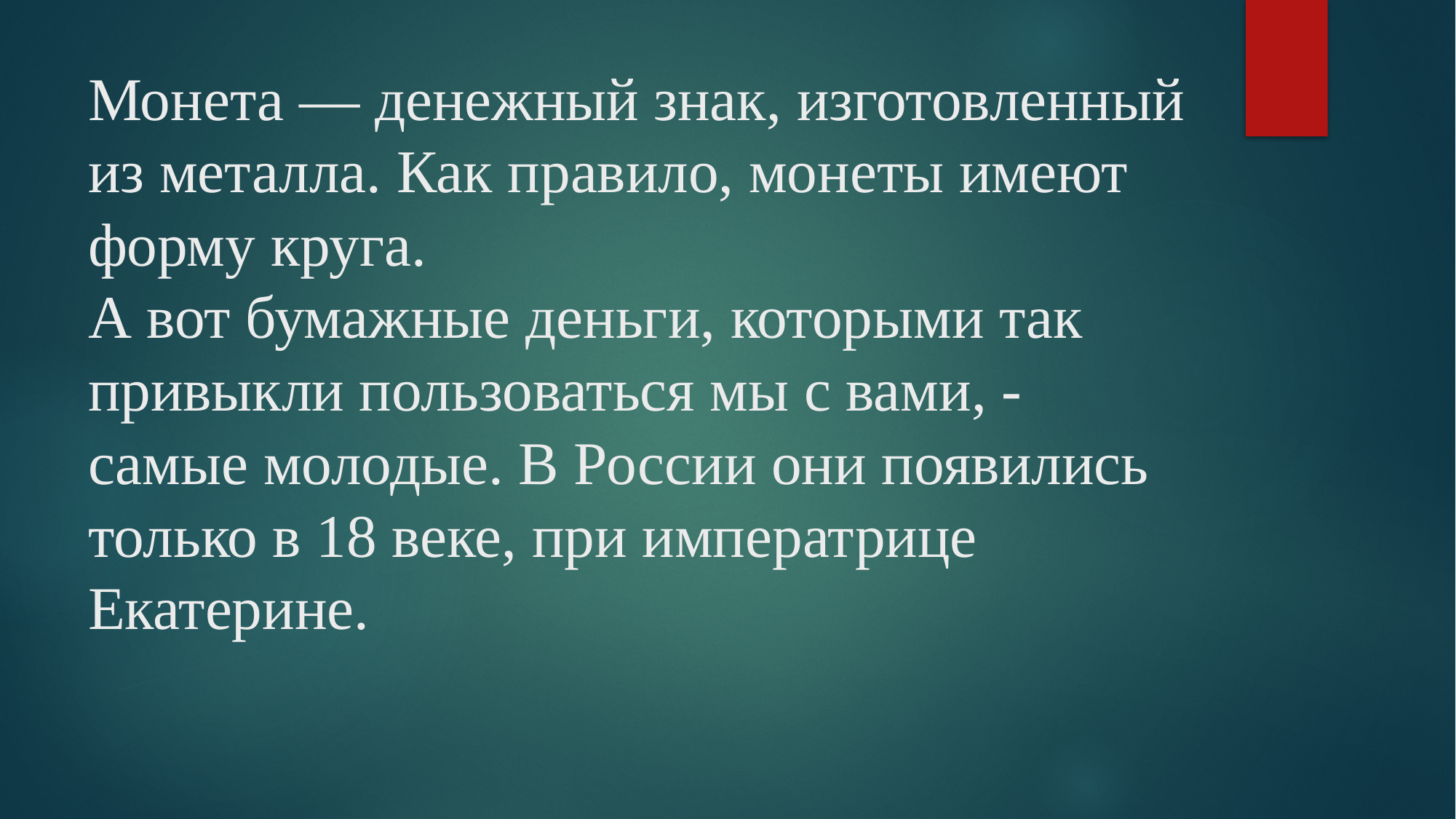

# Монета — денежный знак, изготовленный из металла. Как правило, монеты имеют форму круга. А вот бумажные деньги, которыми так привыкли пользоваться мы с вами, - самые молодые. В России они появились только в 18 веке, при императрице Екатерине.